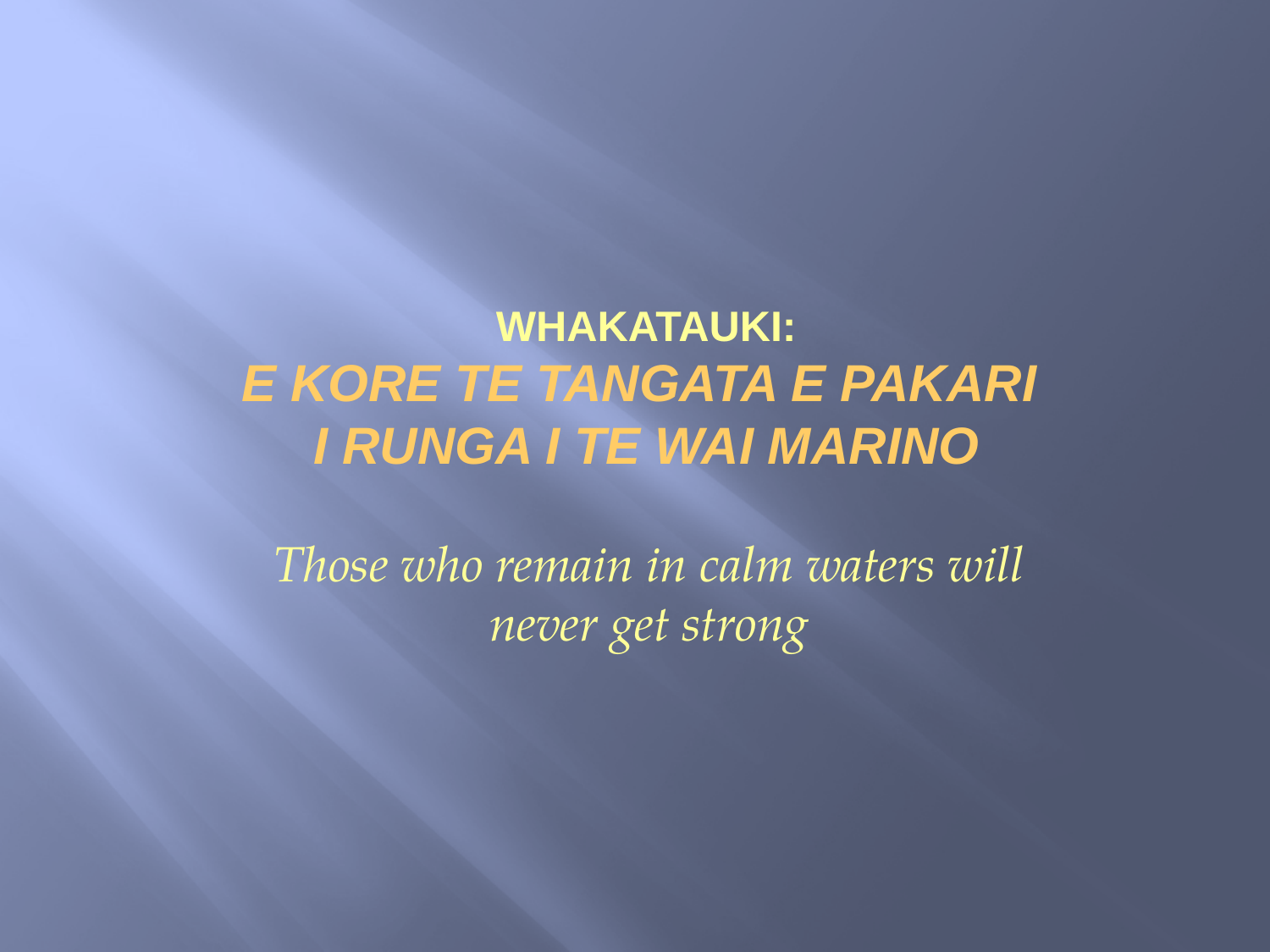

# Whakatauki: E kore te tangata e pakAri i runga i te wai marino
Those who remain in calm waters will never get strong